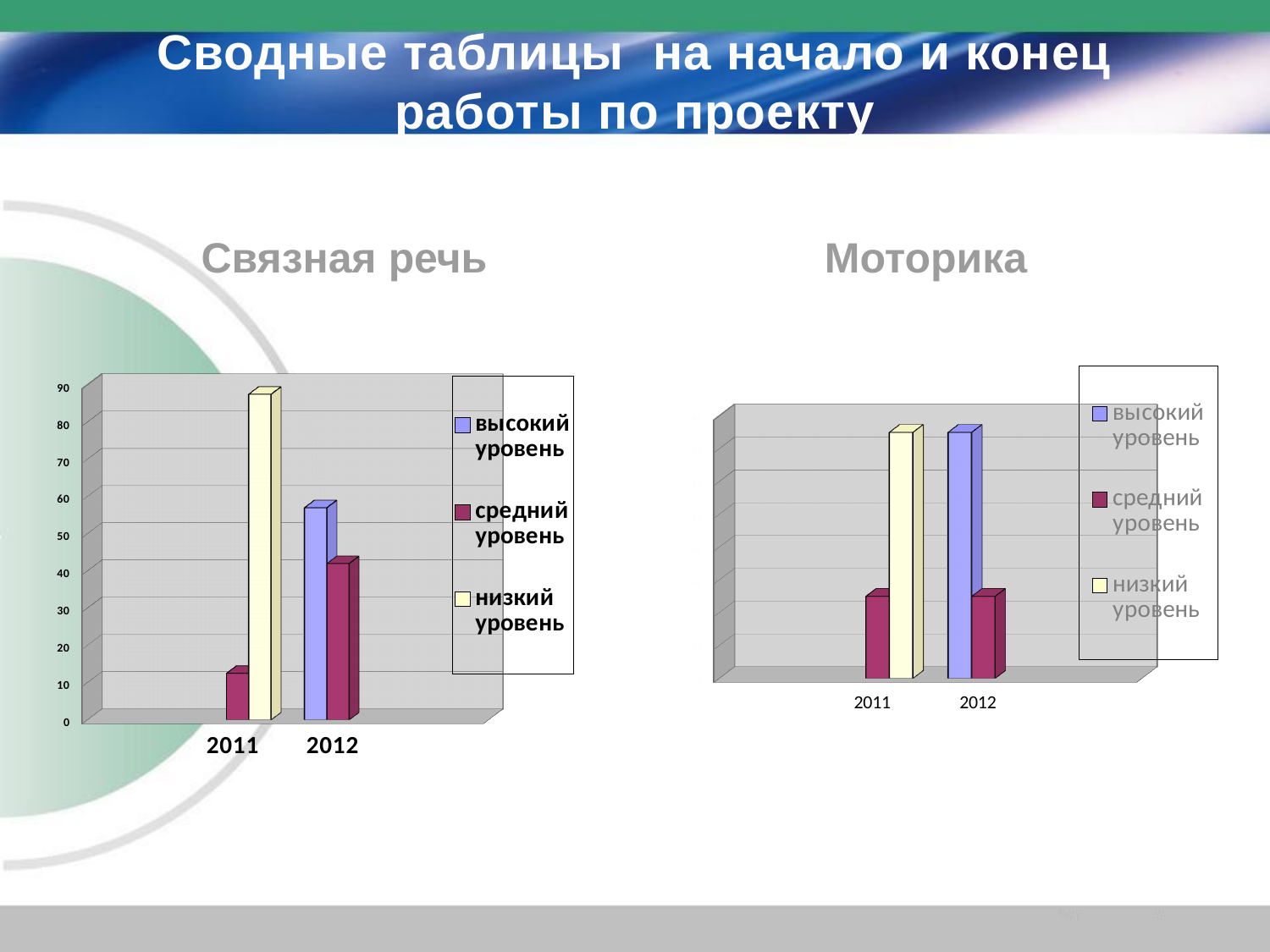

# Сводные таблицы  на начало и конец работы по проекту
Связная речь
Моторика

[unsupported chart]

[unsupported chart]